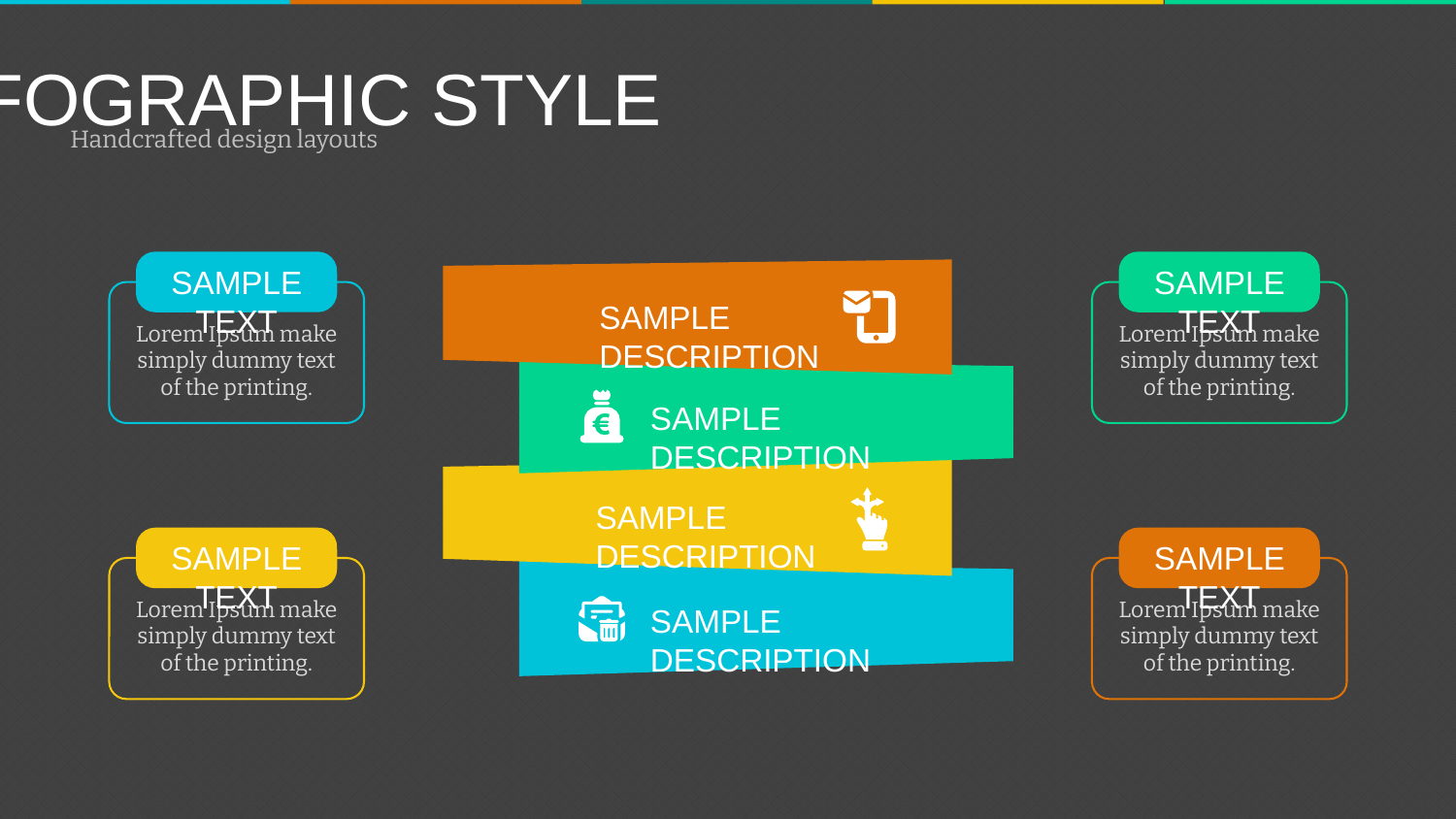

INFOGRAPHIC STYLE
Handcrafted design layouts

SAMPLE TEXT
SAMPLE TEXT

SAMPLE DESCRIPTION

Lorem Ipsum make simply dummy text of the printing.
Lorem Ipsum make simply dummy text of the printing.

SAMPLE DESCRIPTION

SAMPLE DESCRIPTION

SAMPLE TEXT
SAMPLE TEXT

Lorem Ipsum make simply dummy text of the printing.
Lorem Ipsum make simply dummy text of the printing.
SAMPLE DESCRIPTION